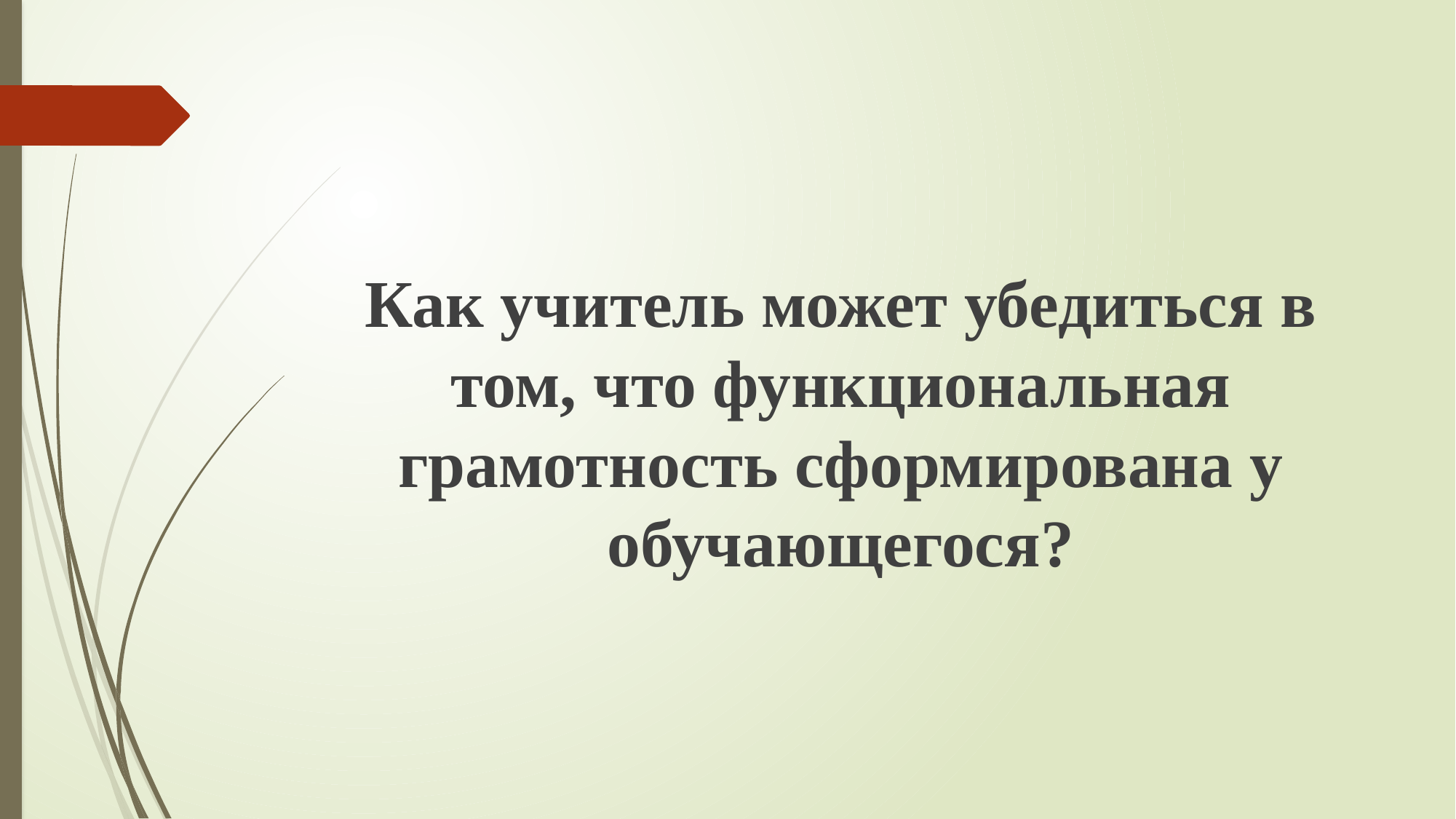

#
Как учитель может убедиться в том, что функциональная грамотность сформирована у обучающегося?